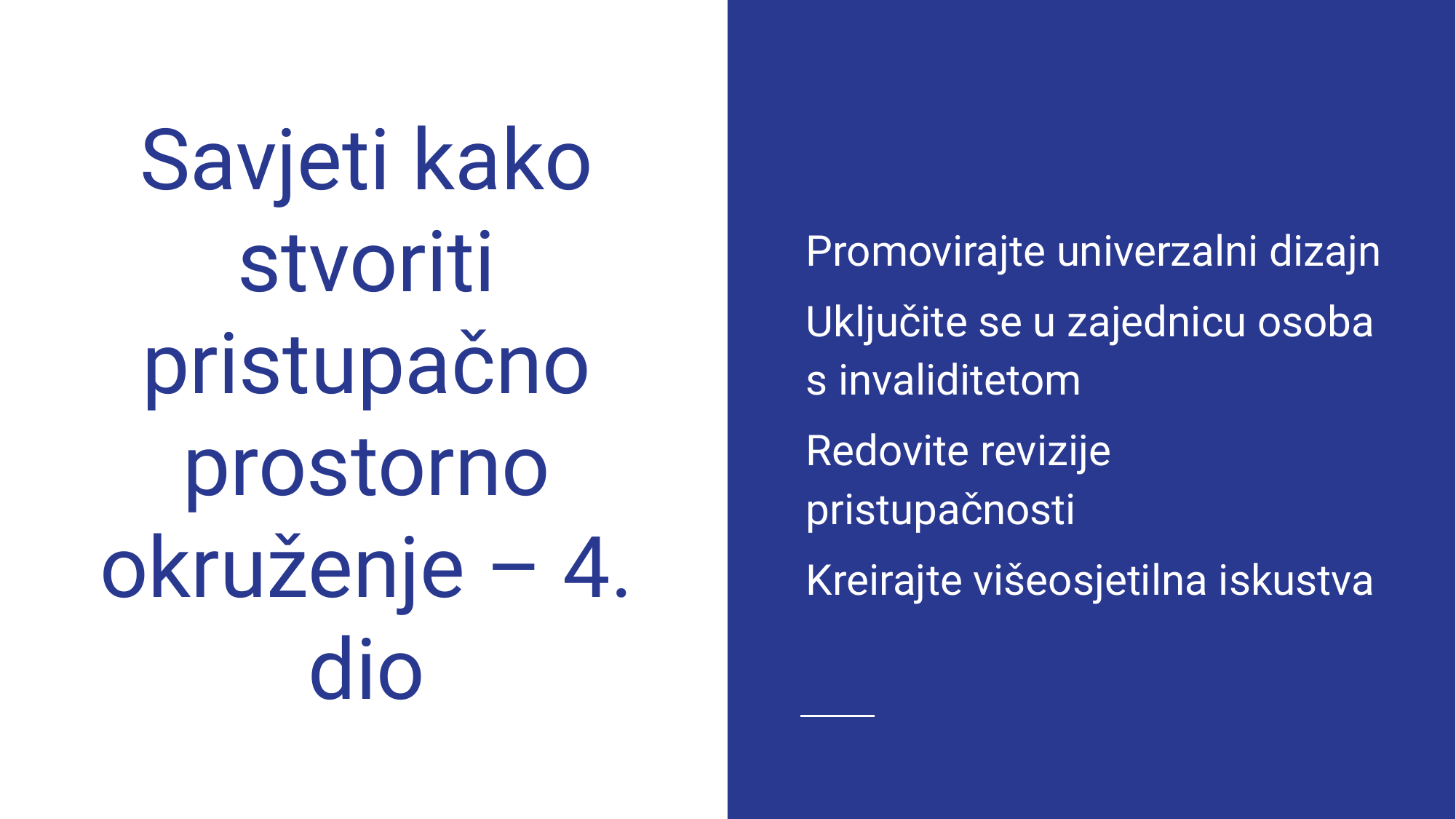

Promovirajte univerzalni dizajn
Uključite se u zajednicu osoba s invaliditetom
Redovite revizije pristupačnosti
Kreirajte višeosjetilna iskustva
# Savjeti kako stvoriti pristupačno prostorno okruženje – 4. dio